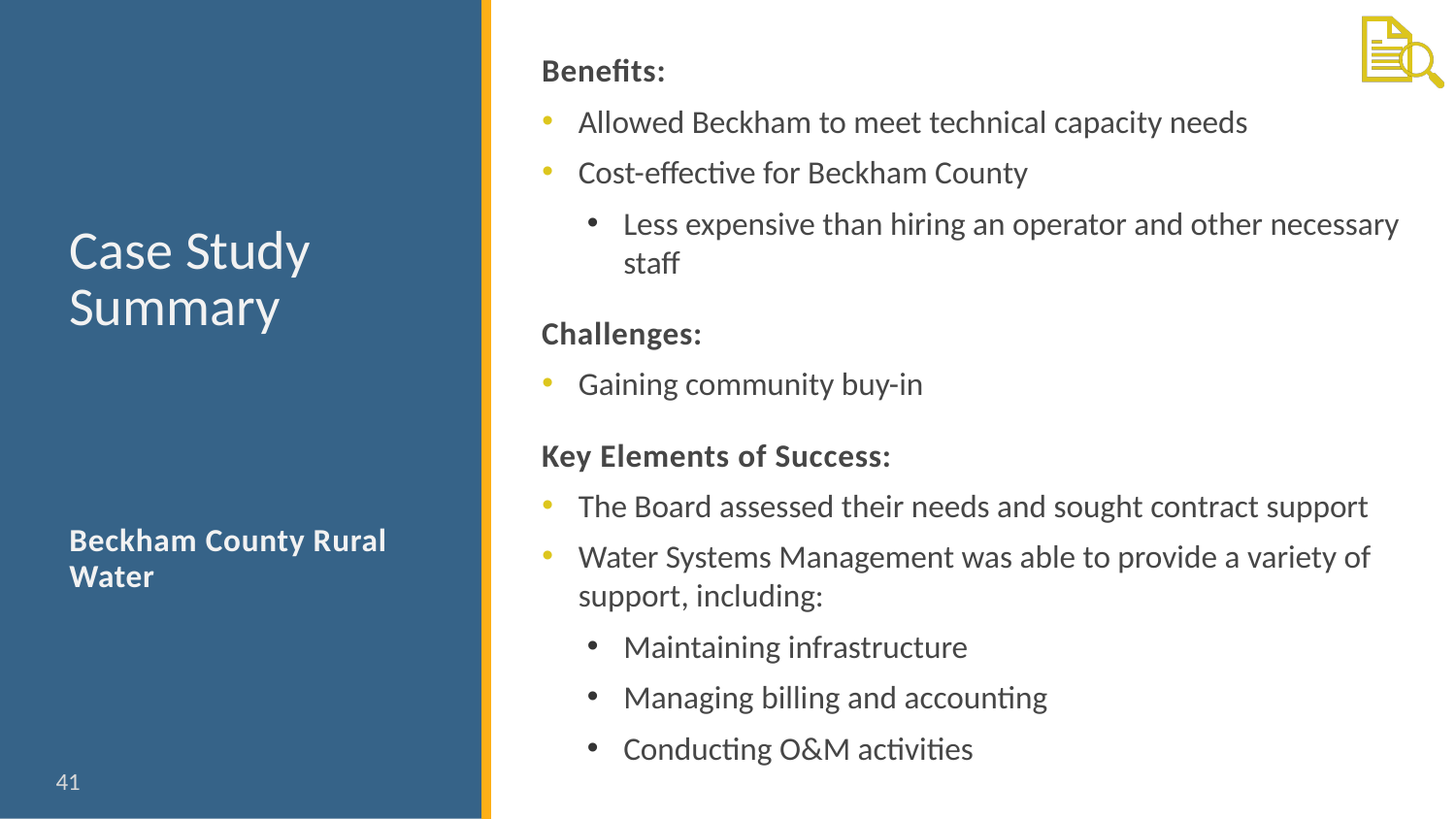

Benefits:
Allowed Beckham to meet technical capacity needs
Cost-effective for Beckham County
Less expensive than hiring an operator and other necessary staff
Challenges:
Gaining community buy-in
Key Elements of Success:
The Board assessed their needs and sought contract support
Water Systems Management was able to provide a variety of support, including:
Maintaining infrastructure
Managing billing and accounting
Conducting O&M activities

# Case Study Summary
Beckham County Rural Water
41